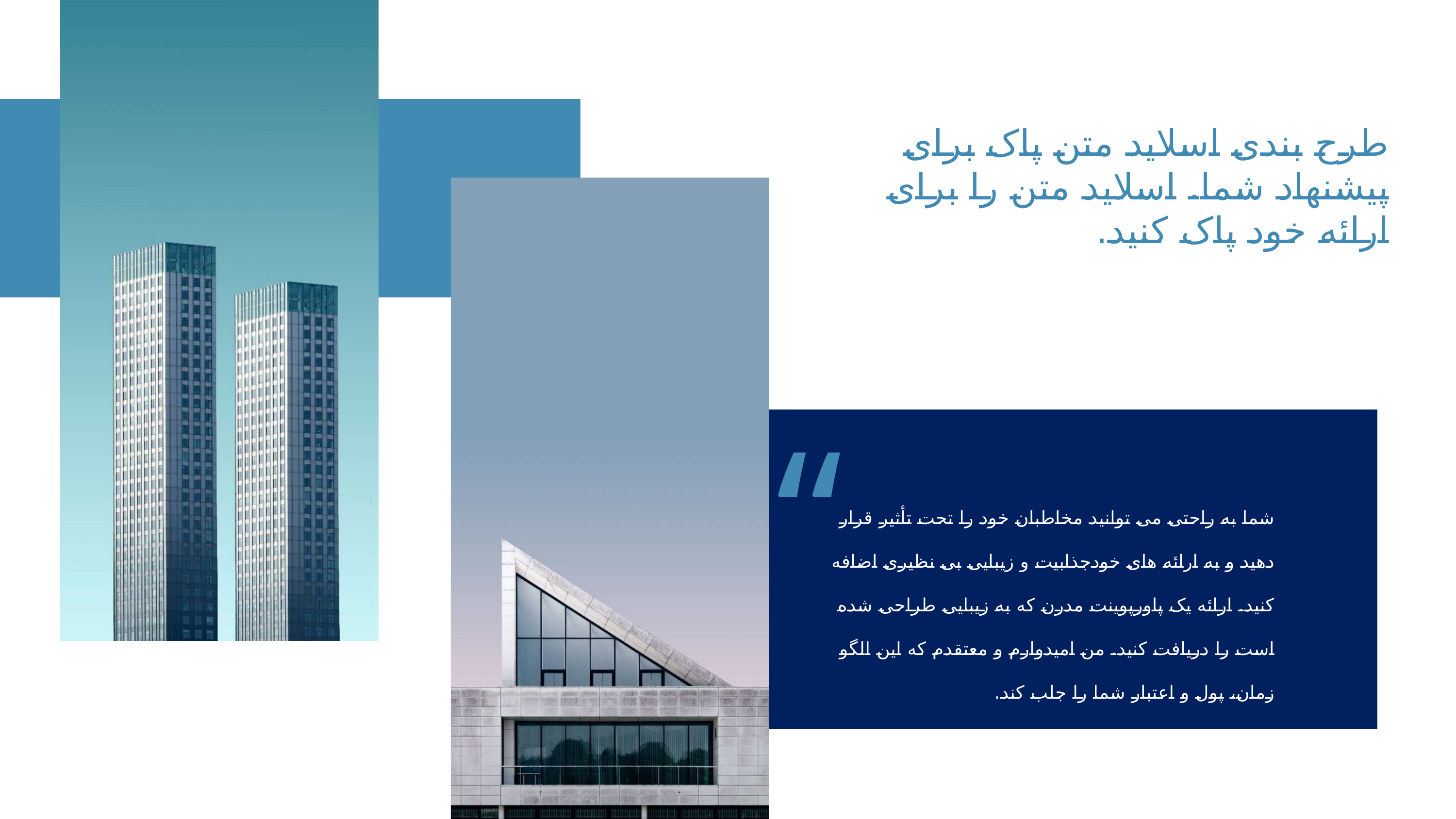

طرح بندی اسلاید متن پاک برای پیشنهاد شما. اسلاید متن را برای ارائه خود پاک کنید.

“

شما به راحتی می توانید مخاطبان خود را تحت تأثیر قرار دهید و به ارائه های خودجذابیت و زیبایی بی نظیری اضافه کنید. ارائه یک پاورپوینت مدرن که به زیبایی طراحی شده است را دریافت کنید. من امیدوارم و معتقدم که این الگو زمان، پول و اعتبار شما را جلب کند.